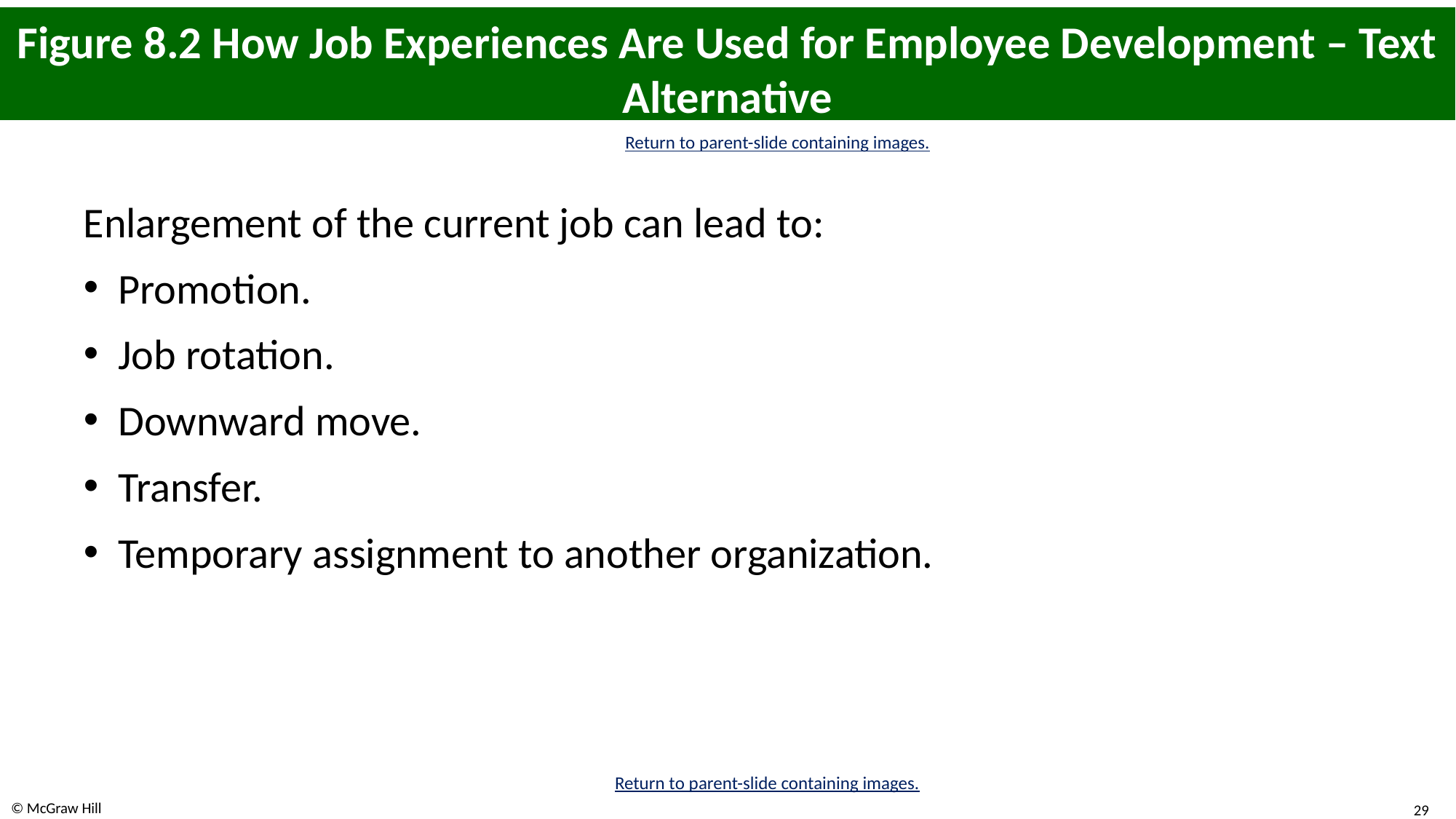

# Figure 8.2 How Job Experiences Are Used for Employee Development – Text Alternative
Return to parent-slide containing images.
Enlargement of the current job can lead to:
Promotion.
Job rotation.
Downward move.
Transfer.
Temporary assignment to another organization.
Return to parent-slide containing images.